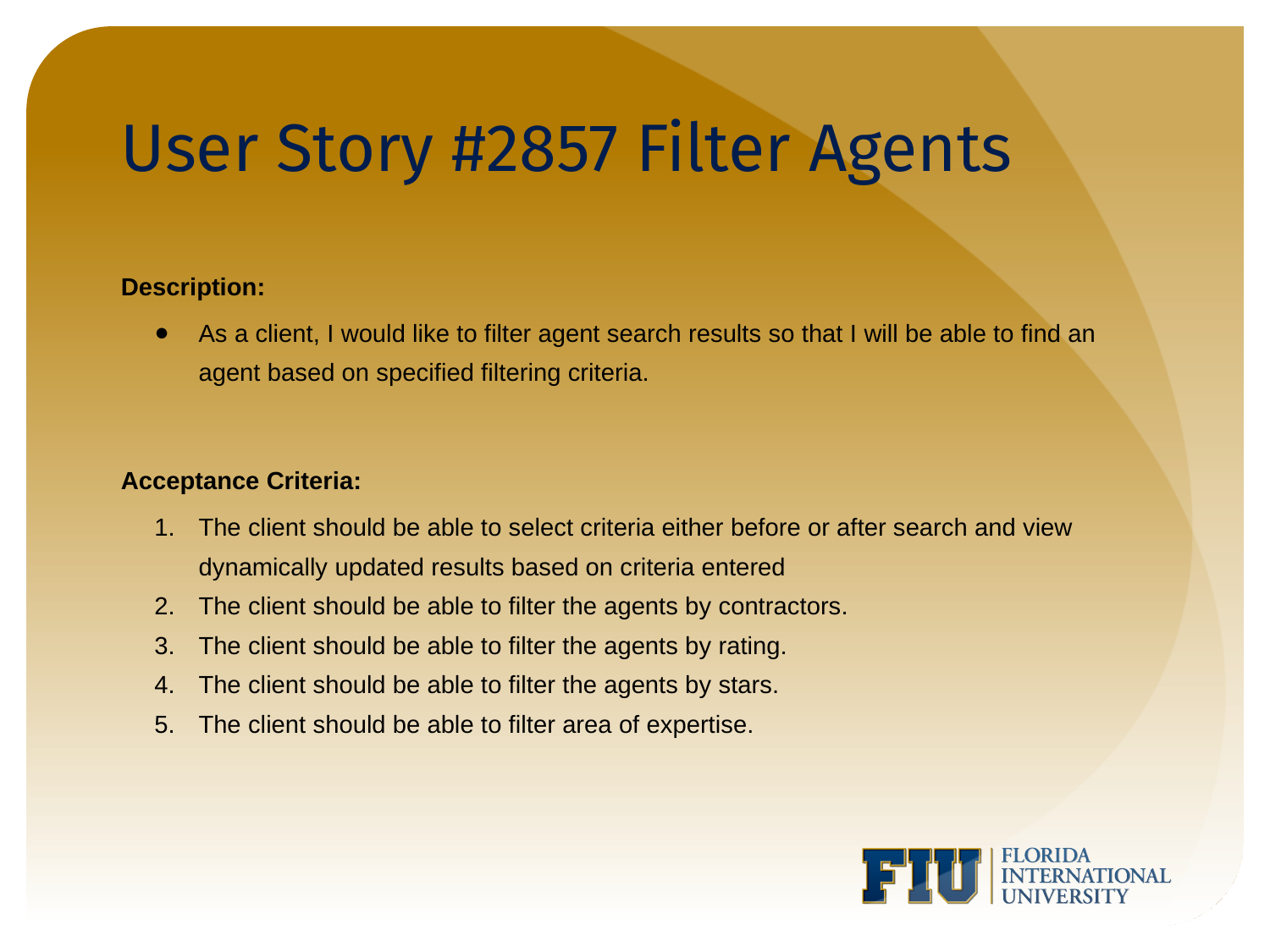

# User Story #2857 Filter Agents
Description:
As a client, I would like to filter agent search results so that I will be able to find an agent based on specified filtering criteria.

Acceptance Criteria:
The client should be able to select criteria either before or after search and view dynamically updated results based on criteria entered
The client should be able to filter the agents by contractors.
The client should be able to filter the agents by rating.
The client should be able to filter the agents by stars.
The client should be able to filter area of expertise.